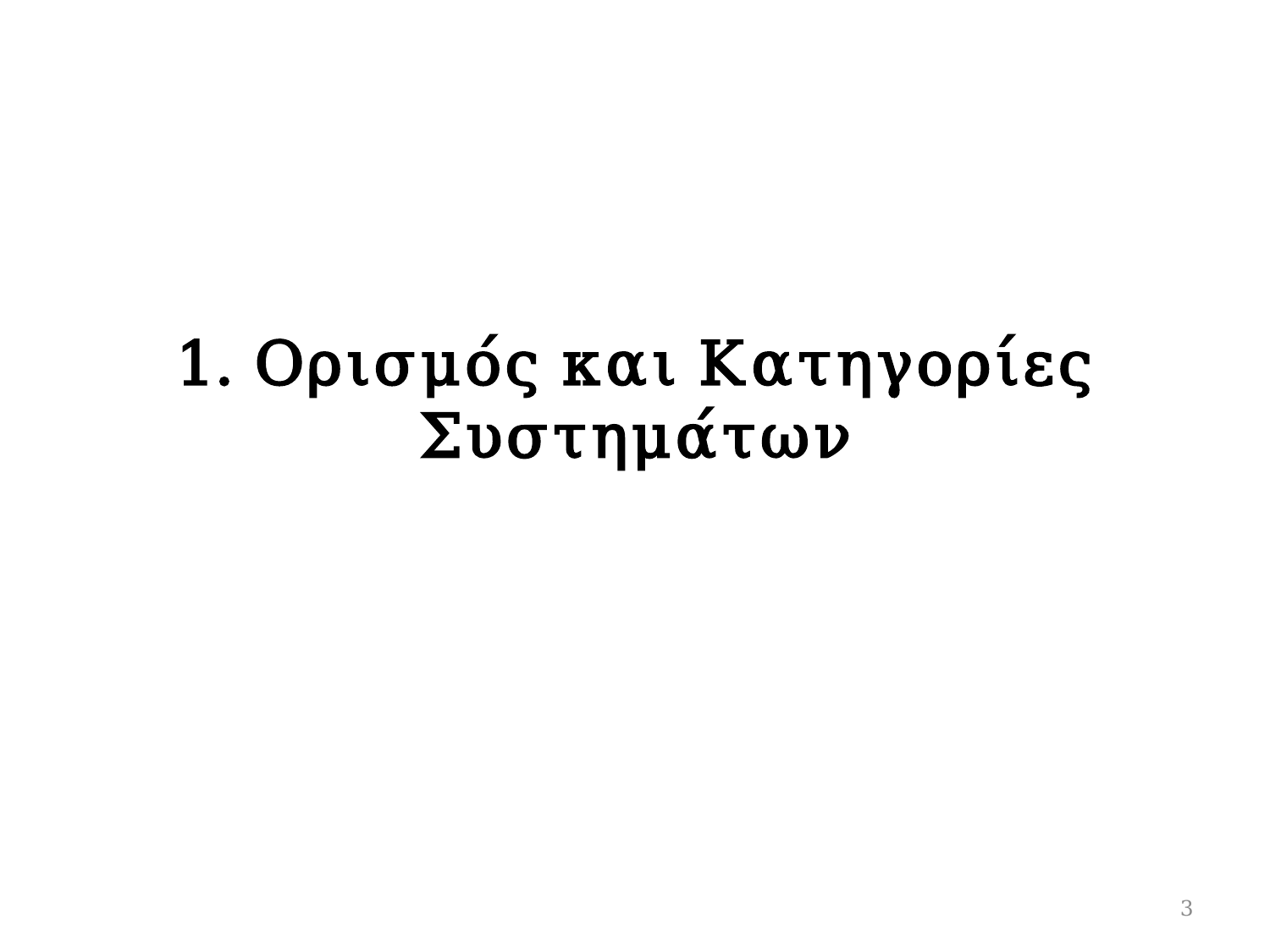

# 1. Ορισμός και Κατηγορίες Συστημάτων
3